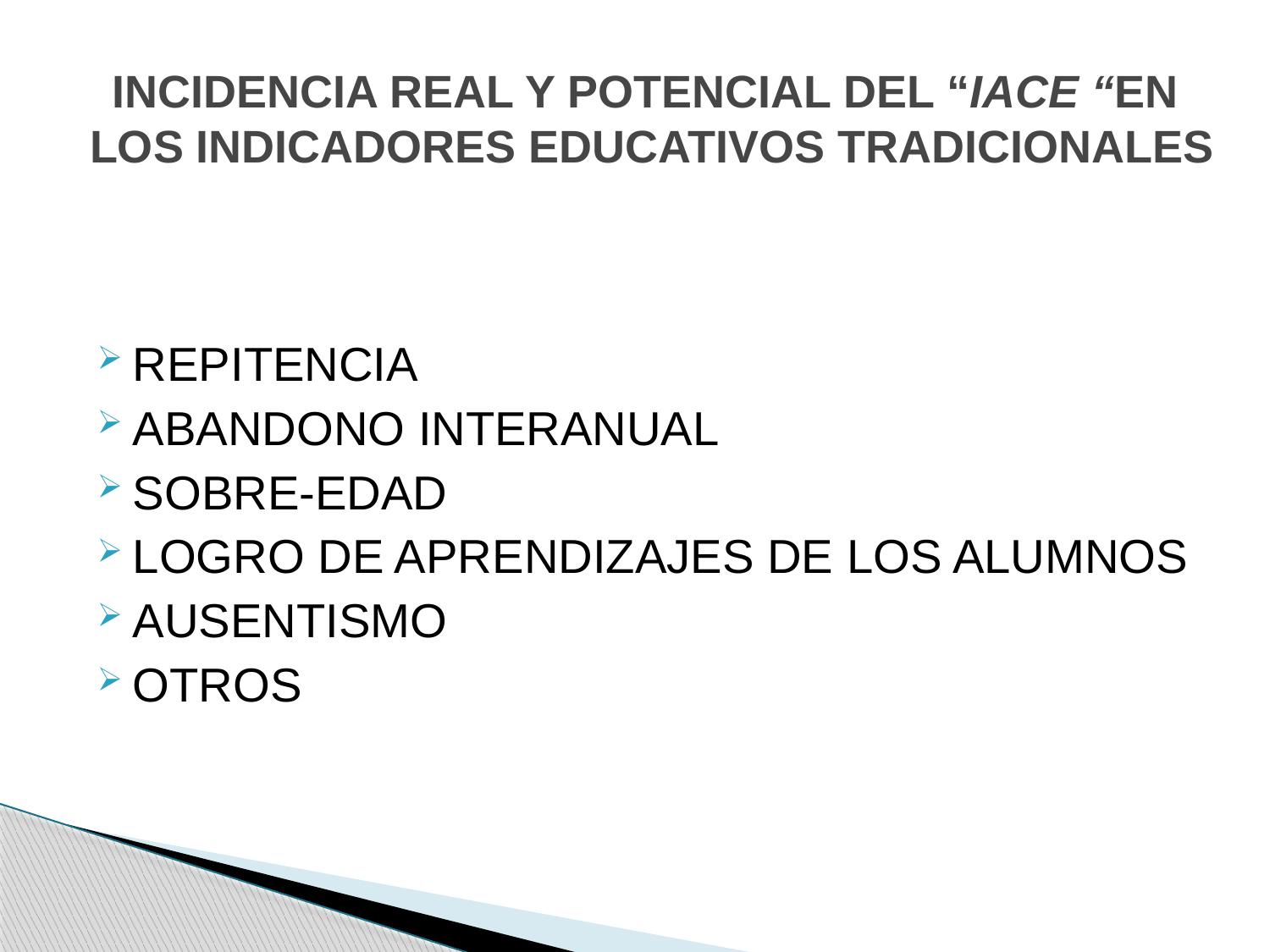

# INCIDENCIA REAL Y POTENCIAL DEL “IACE “EN  LOS INDICADORES EDUCATIVOS TRADICIONALES
REPITENCIA
ABANDONO INTERANUAL
SOBRE-EDAD
LOGRO DE APRENDIZAJES DE LOS ALUMNOS
AUSENTISMO
OTROS